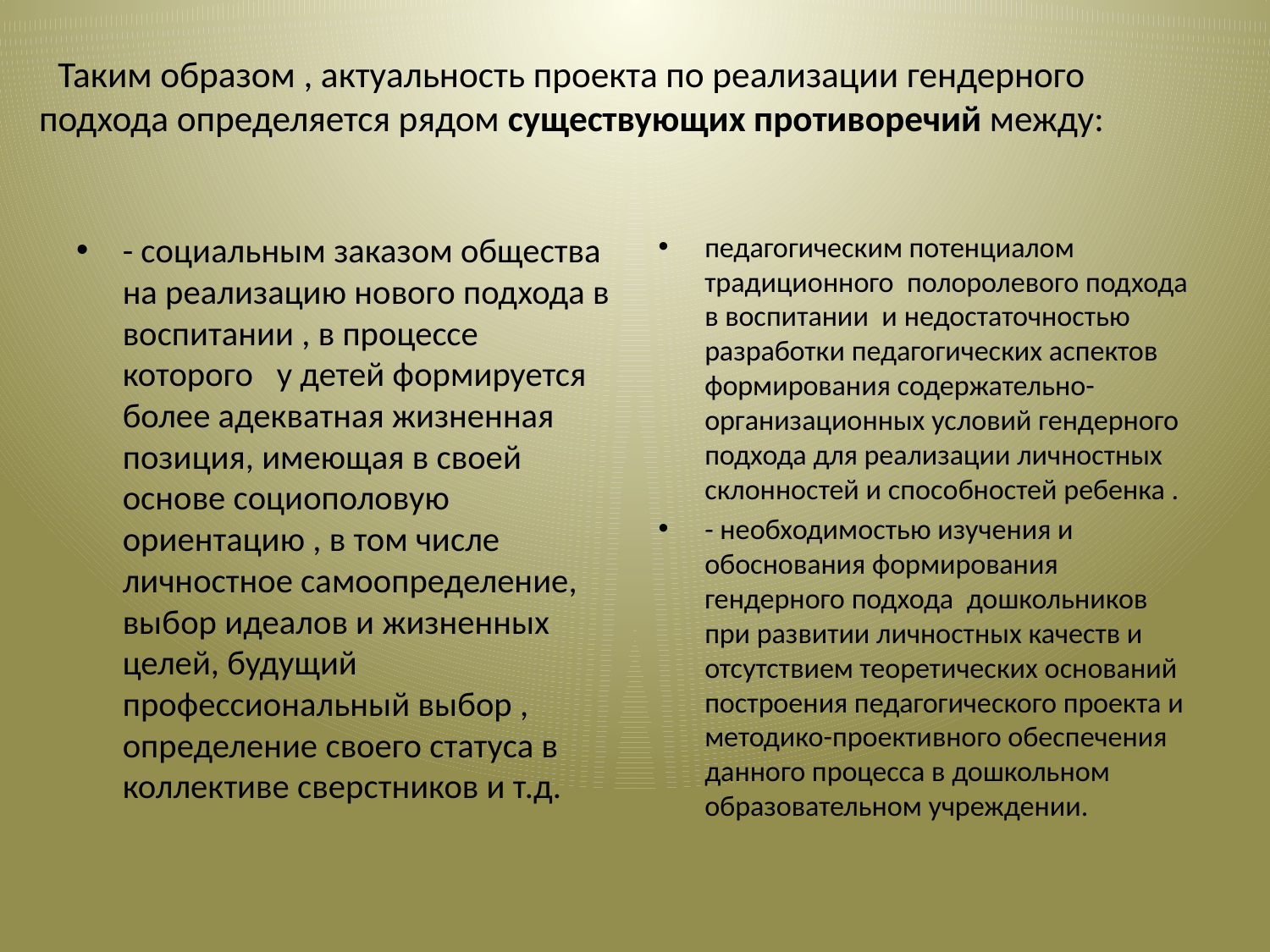

# Таким образом , актуальность проекта по реализации гендерного подхода определяется рядом существующих противоречий между:
- социальным заказом общества на реализацию нового подхода в воспитании , в процессе которого   у детей формируется   более адекватная жизненная позиция, имеющая в своей основе социополовую ориентацию , в том числе личностное самоопределение, выбор идеалов и жизненных целей, будущий профессиональный выбор , определение своего статуса в коллективе сверстников и т.д.

педагогическим потенциалом  традиционного  полоролевого подхода в воспитании  и недостаточностью разработки педагогических аспектов формирования содержательно-организационных условий гендерного подхода для реализации личностных склонностей и способностей ребенка .
- необходимостью изучения и обоснования формирования гендерного подхода  дошкольников при развитии личностных качеств и отсутствием теоретических оснований построения педагогического проекта и методико-проективного обеспечения данного процесса в дошкольном образовательном учреждении.